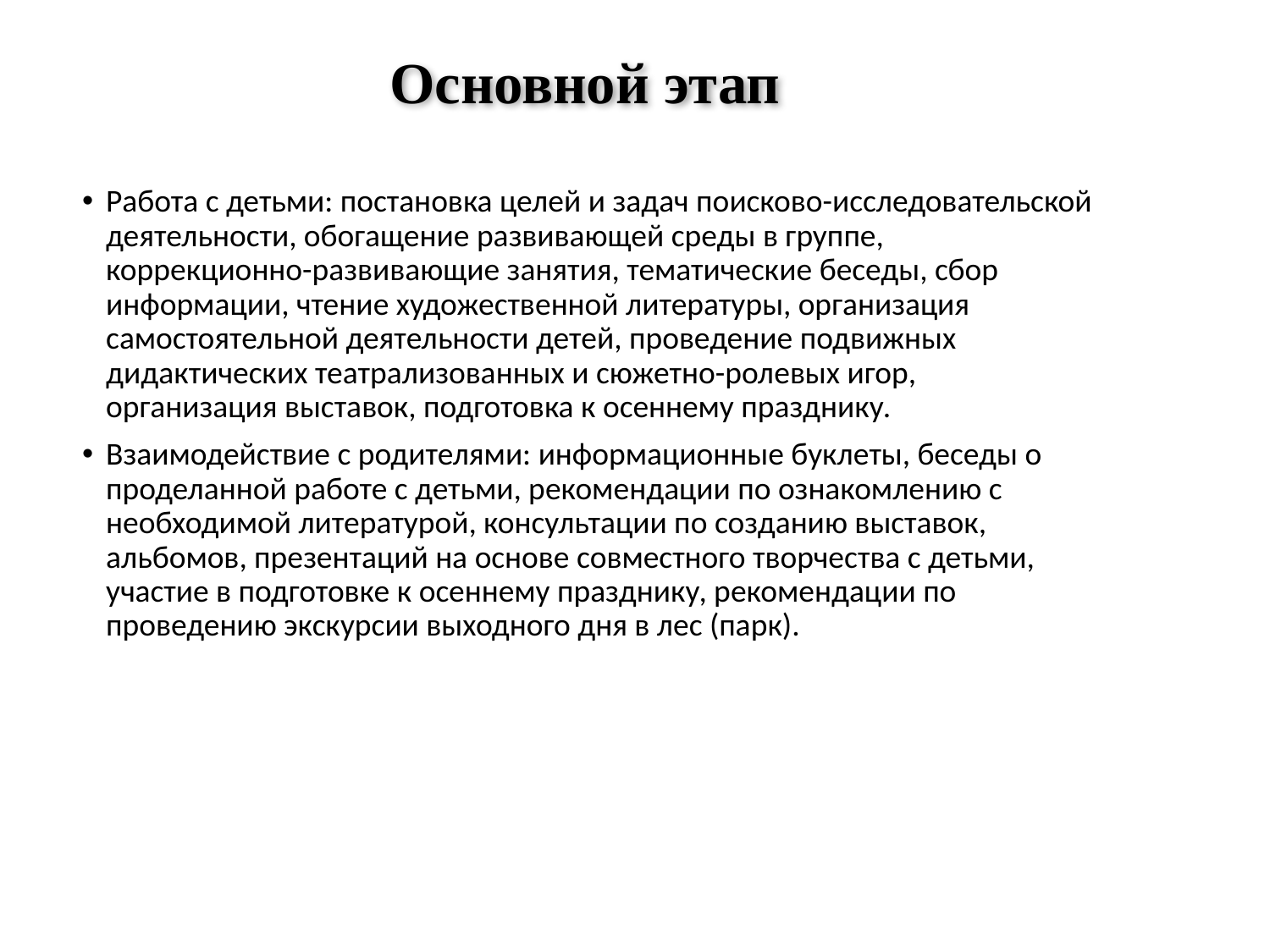

# Основной этап
Работа с детьми: постановка целей и задач поисково-исследовательской деятельности, обогащение развивающей среды в группе, коррекционно-развивающие занятия, тематические беседы, сбор информации, чтение художественной литературы, организация самостоятельной деятельности детей, проведение подвижных дидактических театрализованных и сюжетно-ролевых игор, организация выставок, подготовка к осеннему празднику.
Взаимодействие с родителями: информационные буклеты, беседы о проделанной работе с детьми, рекомендации по ознакомлению с необходимой литературой, консультации по созданию выставок, альбомов, презентаций на основе совместного творчества с детьми, участие в подготовке к осеннему празднику, рекомендации по проведению экскурсии выходного дня в лес (парк).